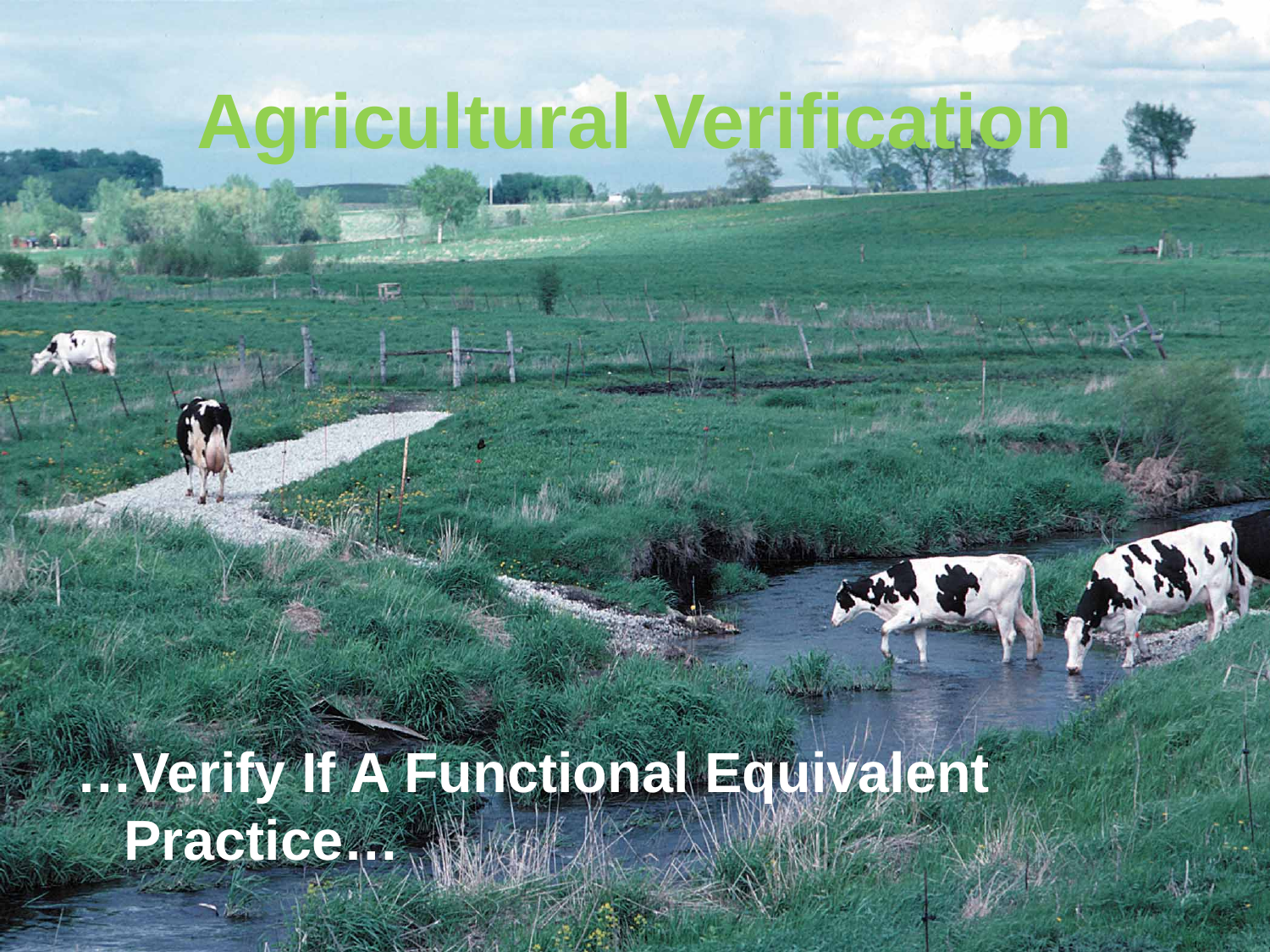

# Agricultural Verification
…Verify If A Functional Equivalent Practice…